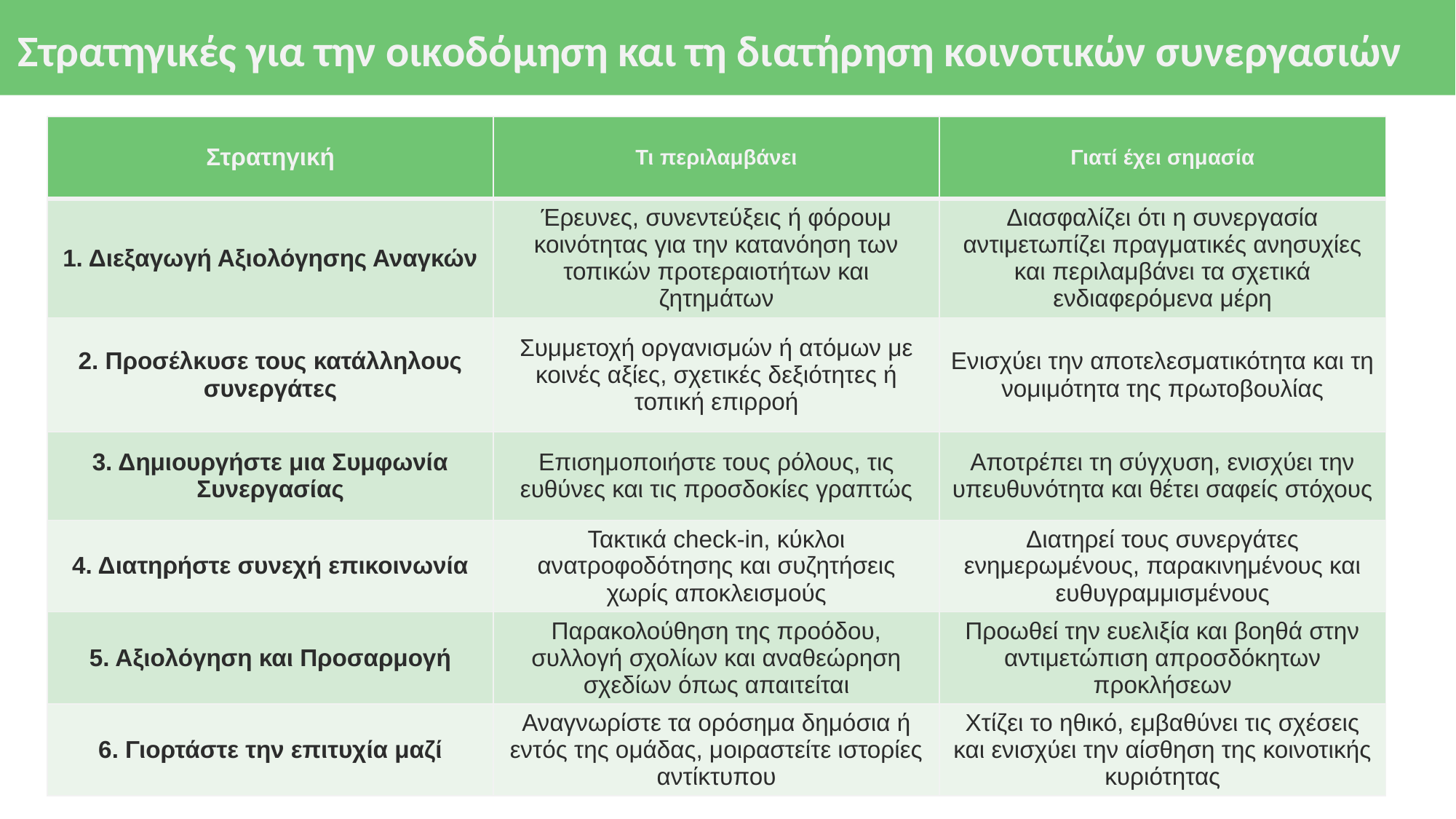

# Στρατηγικές για την οικοδόμηση και τη διατήρηση κοινοτικών συνεργασιών
| Στρατηγική | Τι περιλαμβάνει | Γιατί έχει σημασία |
| --- | --- | --- |
| 1. Διεξαγωγή Αξιολόγησης Αναγκών | Έρευνες, συνεντεύξεις ή φόρουμ κοινότητας για την κατανόηση των τοπικών προτεραιοτήτων και ζητημάτων | Διασφαλίζει ότι η συνεργασία αντιμετωπίζει πραγματικές ανησυχίες και περιλαμβάνει τα σχετικά ενδιαφερόμενα μέρη |
| 2. Προσέλκυσε τους κατάλληλους συνεργάτες | Συμμετοχή οργανισμών ή ατόμων με κοινές αξίες, σχετικές δεξιότητες ή τοπική επιρροή | Ενισχύει την αποτελεσματικότητα και τη νομιμότητα της πρωτοβουλίας |
| 3. Δημιουργήστε μια Συμφωνία Συνεργασίας | Επισημοποιήστε τους ρόλους, τις ευθύνες και τις προσδοκίες γραπτώς | Αποτρέπει τη σύγχυση, ενισχύει την υπευθυνότητα και θέτει σαφείς στόχους |
| 4. Διατηρήστε συνεχή επικοινωνία | Τακτικά check-in, κύκλοι ανατροφοδότησης και συζητήσεις χωρίς αποκλεισμούς | Διατηρεί τους συνεργάτες ενημερωμένους, παρακινημένους και ευθυγραμμισμένους |
| 5. Αξιολόγηση και Προσαρμογή | Παρακολούθηση της προόδου, συλλογή σχολίων και αναθεώρηση σχεδίων όπως απαιτείται | Προωθεί την ευελιξία και βοηθά στην αντιμετώπιση απροσδόκητων προκλήσεων |
| 6. Γιορτάστε την επιτυχία μαζί | Αναγνωρίστε τα ορόσημα δημόσια ή εντός της ομάδας, μοιραστείτε ιστορίες αντίκτυπου | Χτίζει το ηθικό, εμβαθύνει τις σχέσεις και ενισχύει την αίσθηση της κοινοτικής κυριότητας |